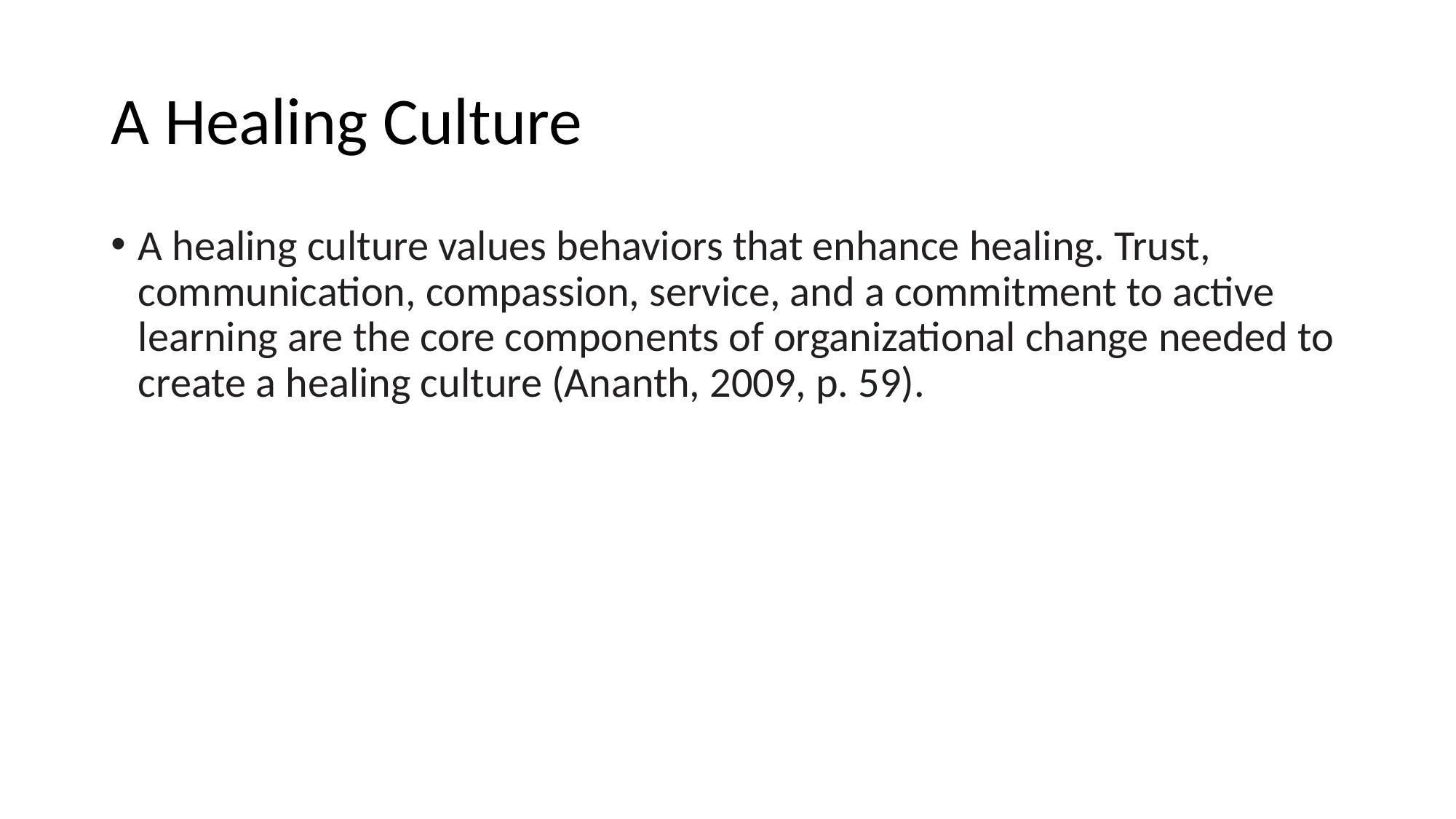

# A Healing Culture
A healing culture values behaviors that enhance healing. Trust, communication, compassion, service, and a commitment to active learning are the core components of organizational change needed to create a healing culture (Ananth, 2009, p. 59).